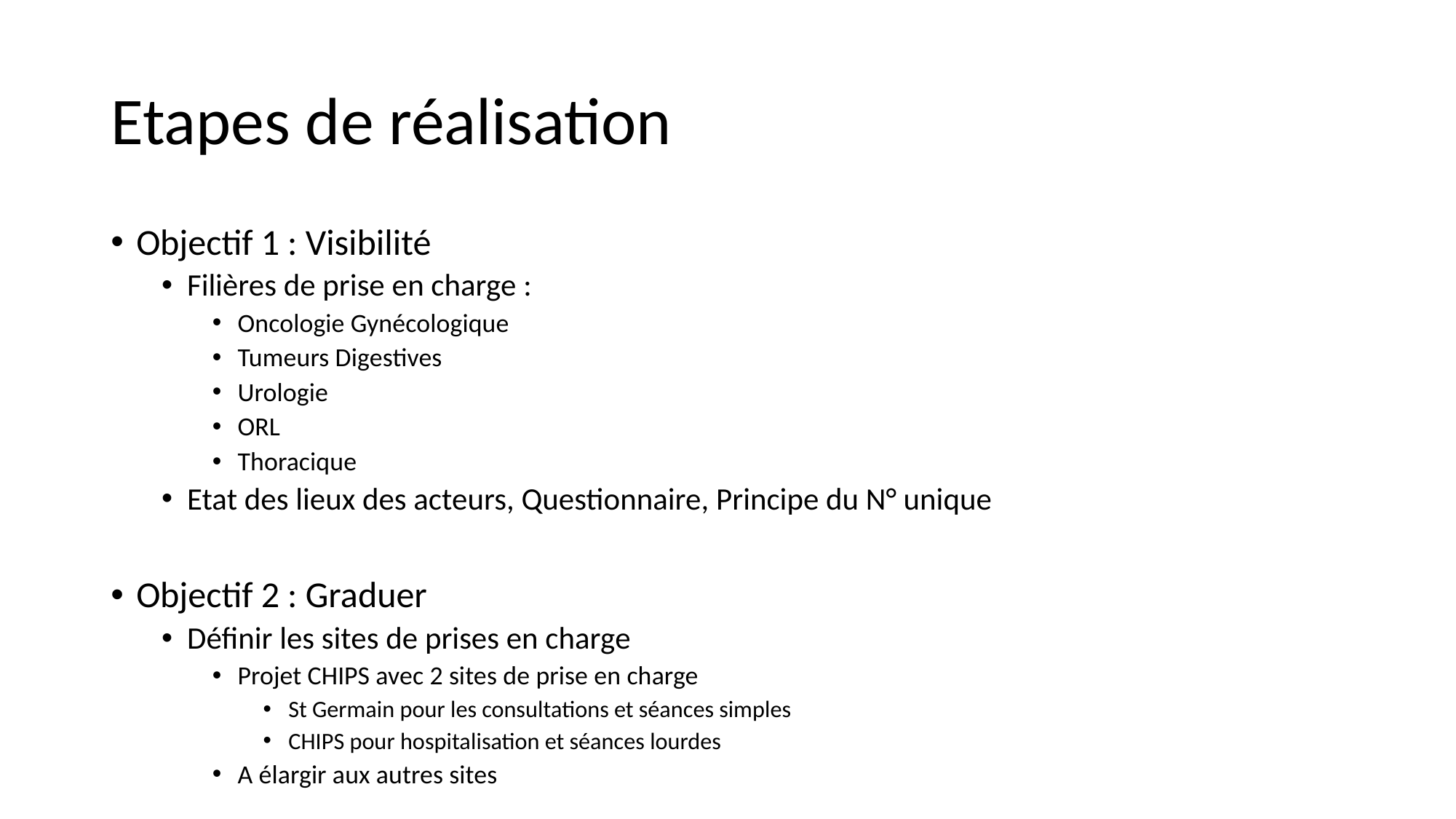

# Etapes de réalisation
Objectif 1 : Visibilité
Filières de prise en charge :
Oncologie Gynécologique
Tumeurs Digestives
Urologie
ORL
Thoracique
Etat des lieux des acteurs, Questionnaire, Principe du N° unique

Objectif 2 : Graduer
Définir les sites de prises en charge
Projet CHIPS avec 2 sites de prise en charge
St Germain pour les consultations et séances simples
CHIPS pour hospitalisation et séances lourdes
A élargir aux autres sites